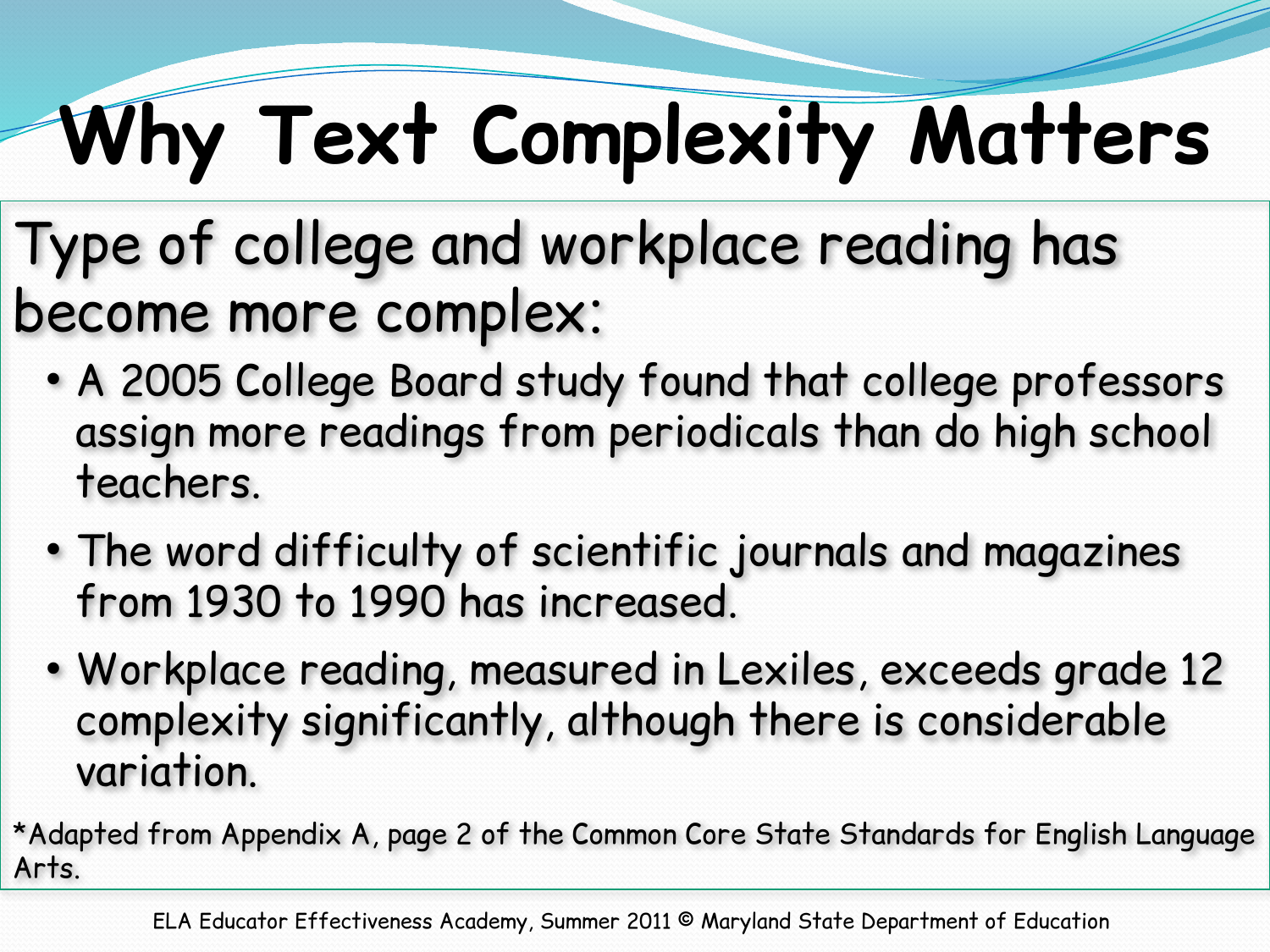

# Why Text Complexity Matters
Type of college and workplace reading has become more complex:
A 2005 College Board study found that college professors assign more readings from periodicals than do high school teachers.
The word difficulty of scientific journals and magazines from 1930 to 1990 has increased.
Workplace reading, measured in Lexiles, exceeds grade 12 complexity significantly, although there is considerable variation.
*Adapted from Appendix A, page 2 of the Common Core State Standards for English Language Arts.
ELA Educator Effectiveness Academy, Summer 2011 © Maryland State Department of Education